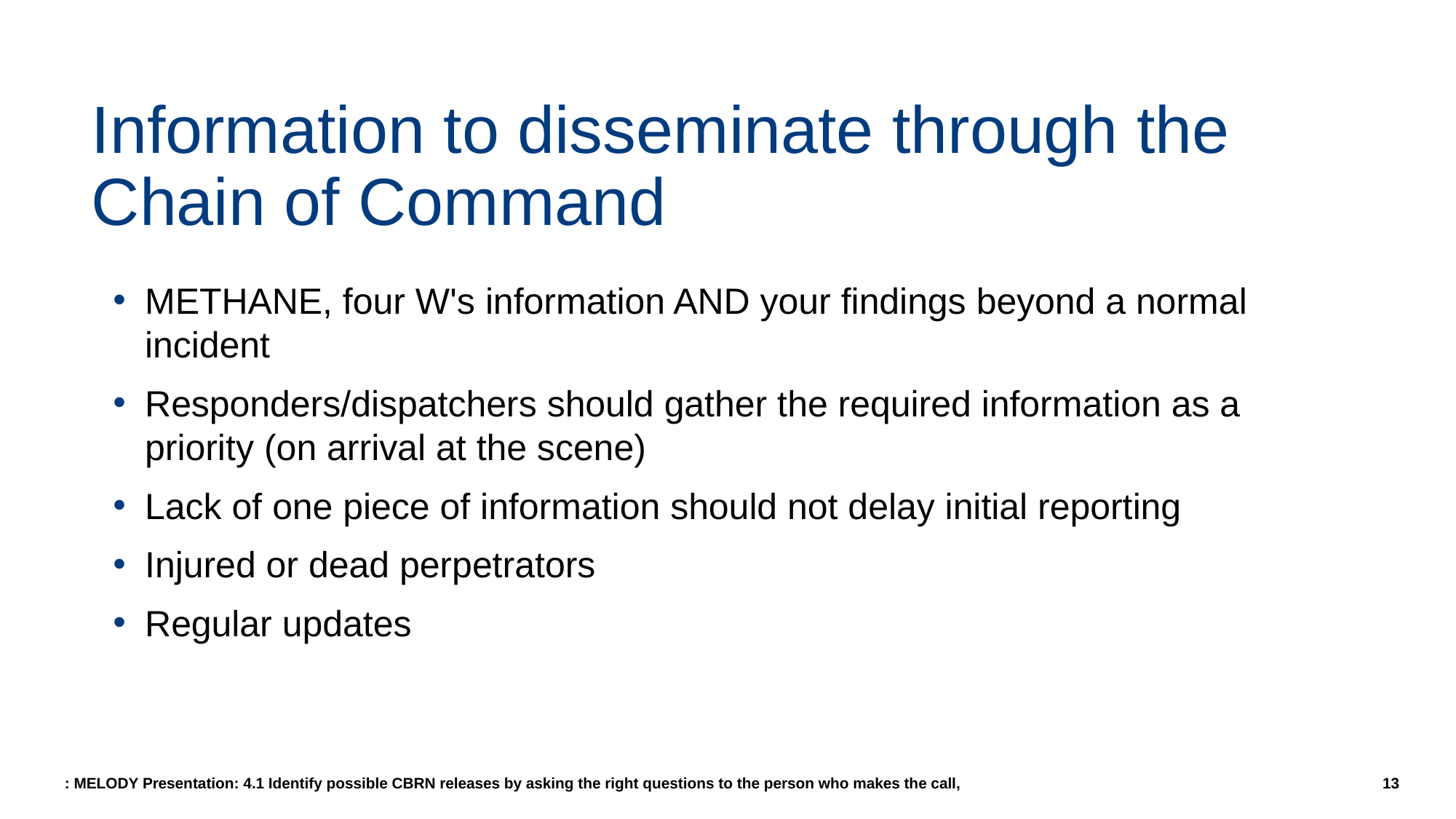

# Information to disseminate through the Chain of Command

METHANE, four W's information AND your findings beyond a normal incident
Responders/dispatchers should gather the required information as a priority (on arrival at the scene)
Lack of one piece of information should not delay initial reporting
Injured or dead perpetrators
Regular updates
: MELODY Presentation: 4.1 Identify possible CBRN releases by asking the right questions to the person who makes the call,
13